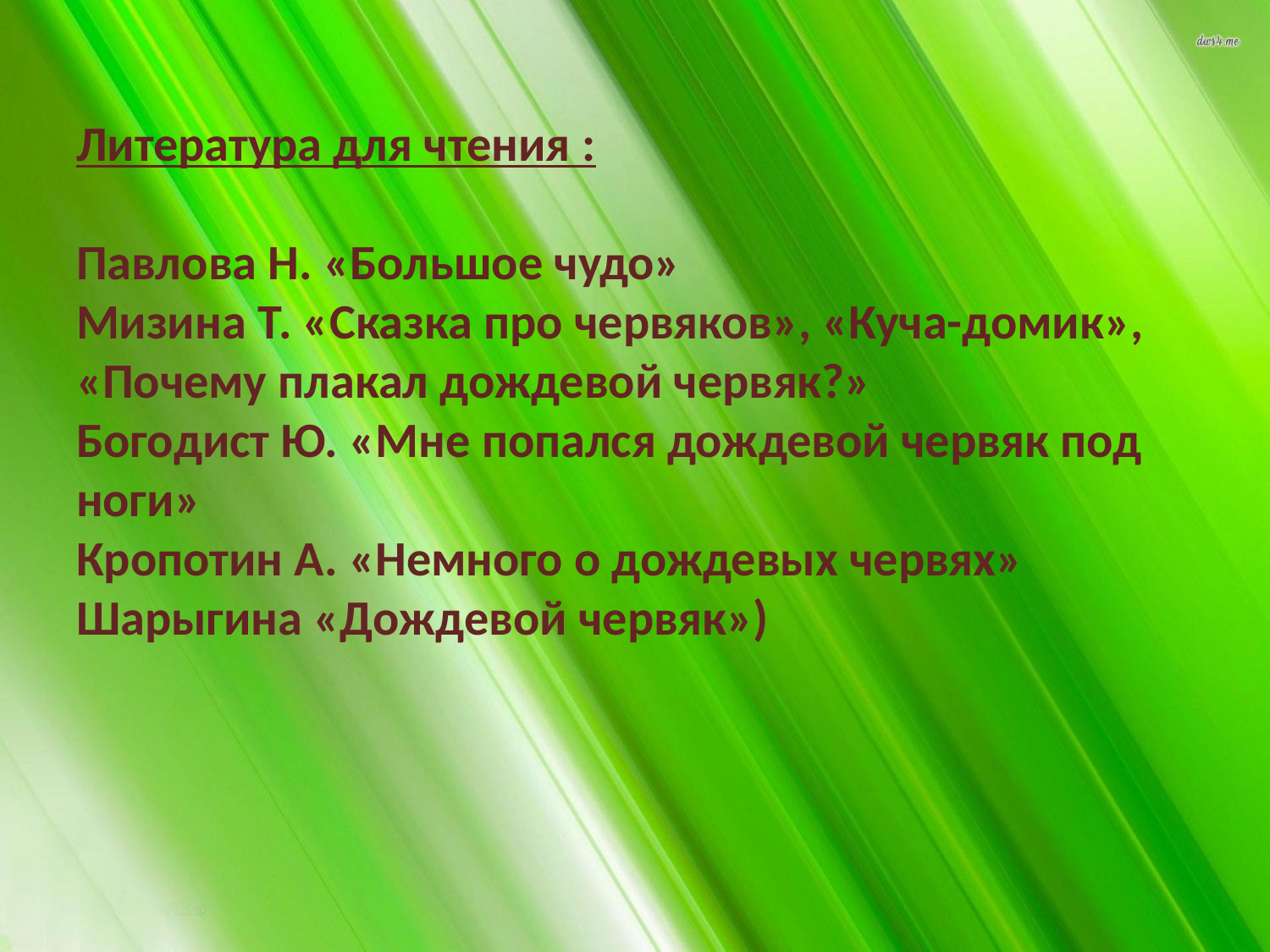

# Литература для чтения : Павлова Н. «Большое чудо» Мизина Т. «Сказка про червяков», «Куча-домик», «Почему плакал дождевой червяк?» Богодист Ю. «Мне попался дождевой червяк под ноги» Кропотин А. «Немного о дождевых червях» Шарыгина «Дождевой червяк»)